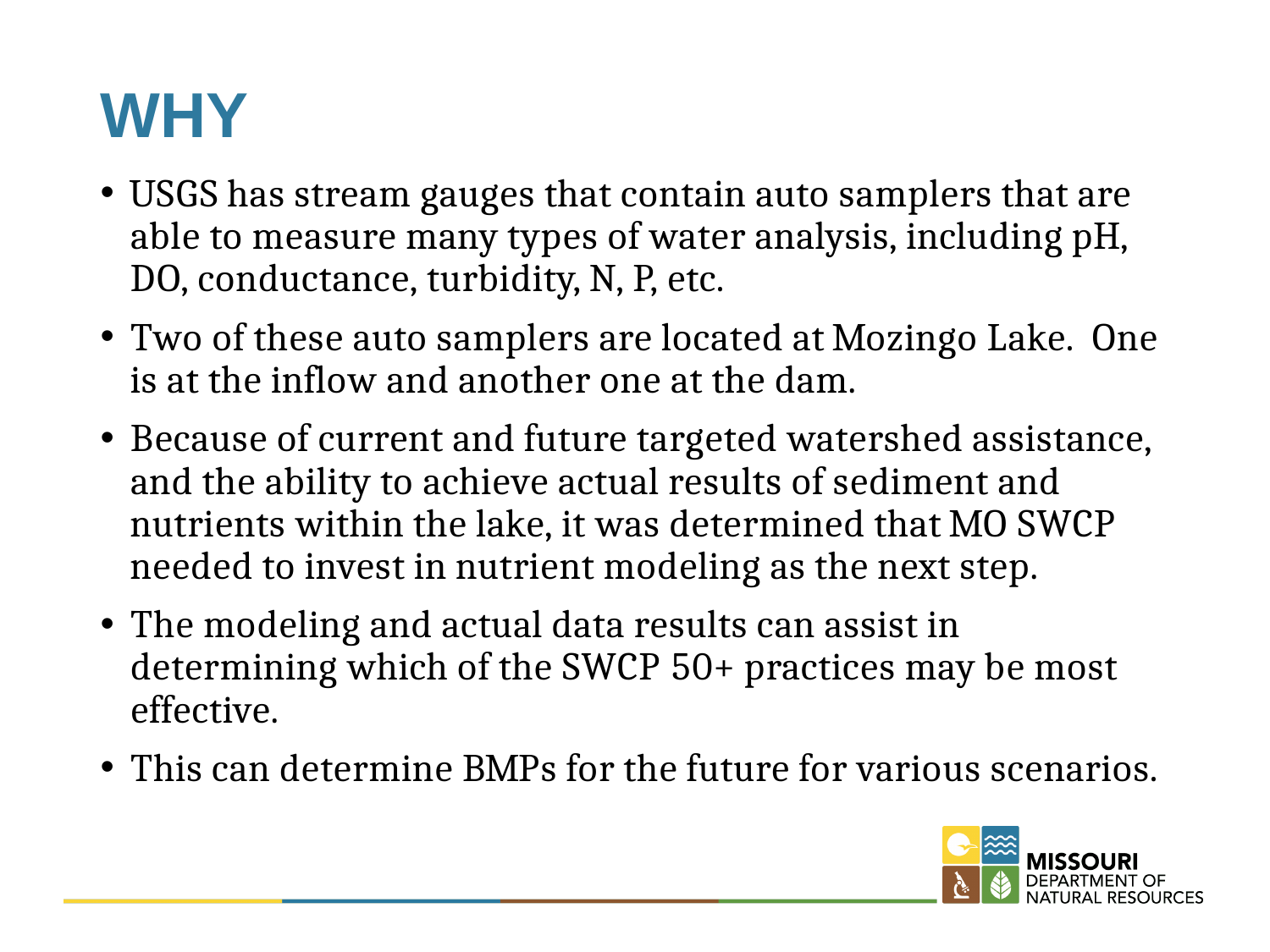

# WHY
USGS has stream gauges that contain auto samplers that are able to measure many types of water analysis, including pH, DO, conductance, turbidity, N, P, etc.
Two of these auto samplers are located at Mozingo Lake.  One is at the inflow and another one at the dam.
Because of current and future targeted watershed assistance, and the ability to achieve actual results of sediment and nutrients within the lake, it was determined that MO SWCP needed to invest in nutrient modeling as the next step.
The modeling and actual data results can assist in determining which of the SWCP 50+ practices may be most effective.
This can determine BMPs for the future for various scenarios.